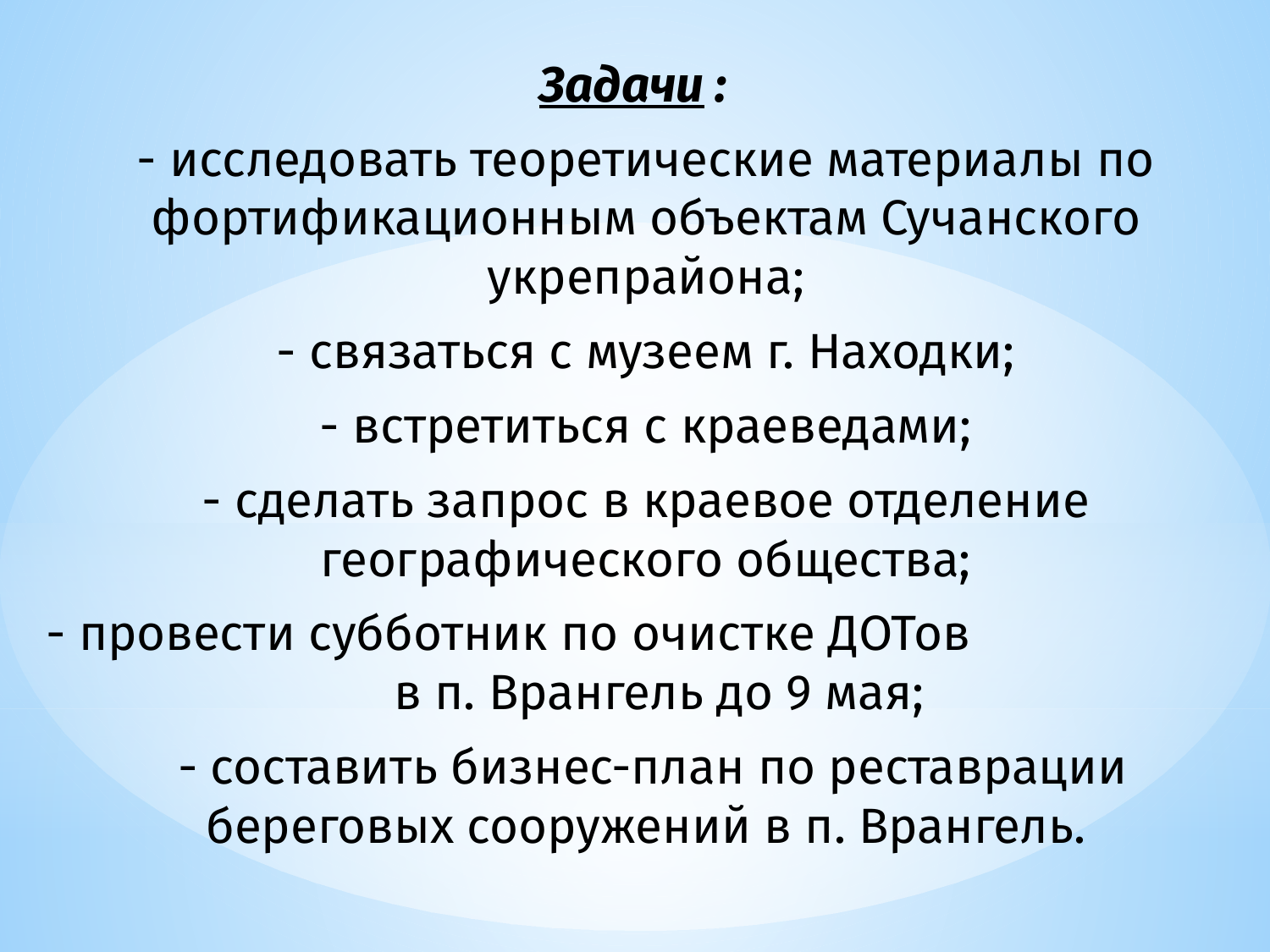

Задачи :
	- исследовать теоретические материалы по фортификационным объектам Сучанского укрепрайона;
	- связаться с музеем г. Находки;
	- встретиться с краеведами;
	- сделать запрос в краевое отделение географического общества;
	- провести субботник по очистке ДОТов                        в п. Врангель до 9 мая;
	 - составить бизнес-план по реставрации береговых сооружений в п. Врангель.